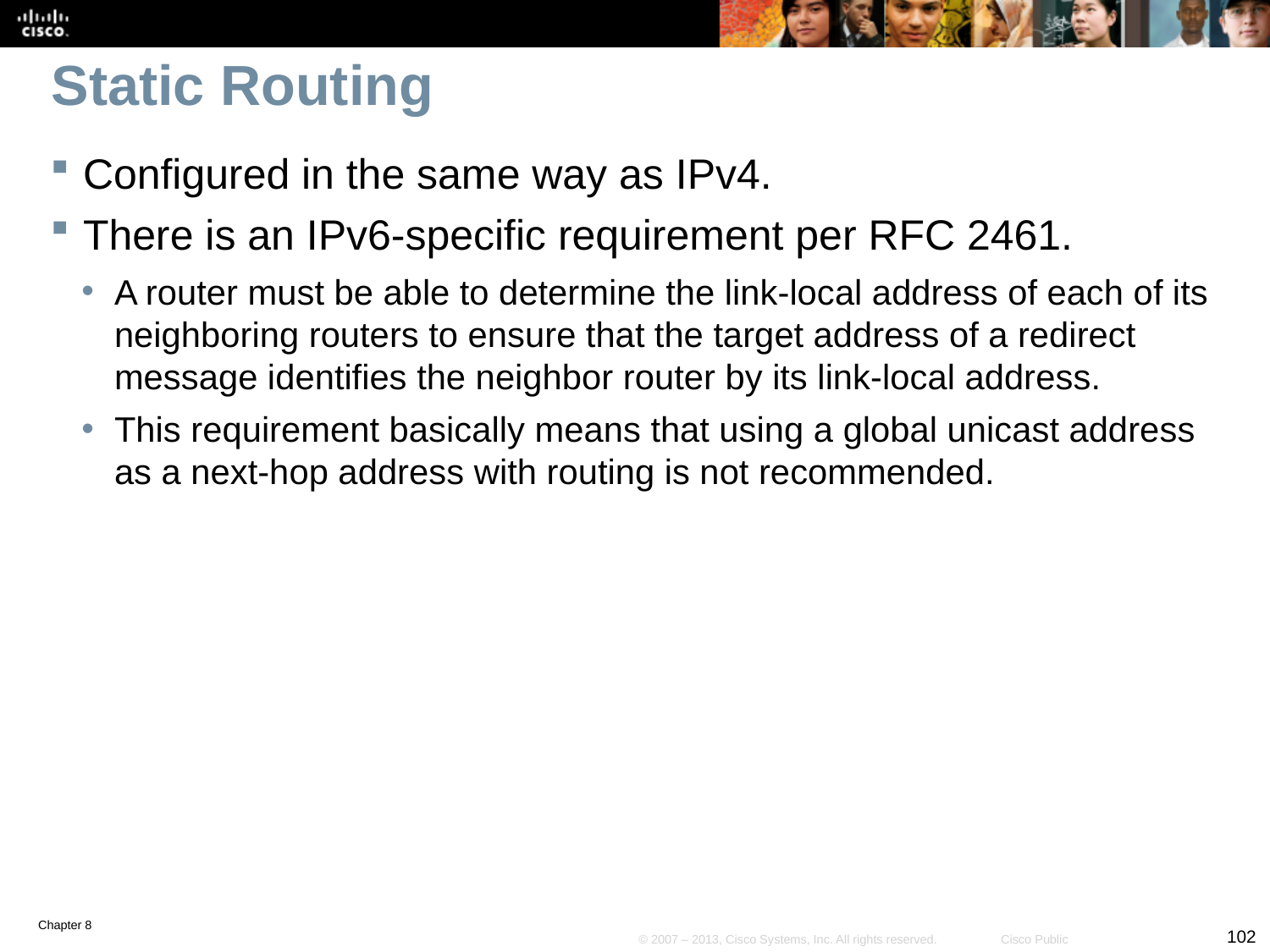

# Static Routing
Configured in the same way as IPv4.
There is an IPv6-specific requirement per RFC 2461.
A router must be able to determine the link-local address of each of its neighboring routers to ensure that the target address of a redirect message identifies the neighbor router by its link-local address.
This requirement basically means that using a global unicast address as a next-hop address with routing is not recommended.